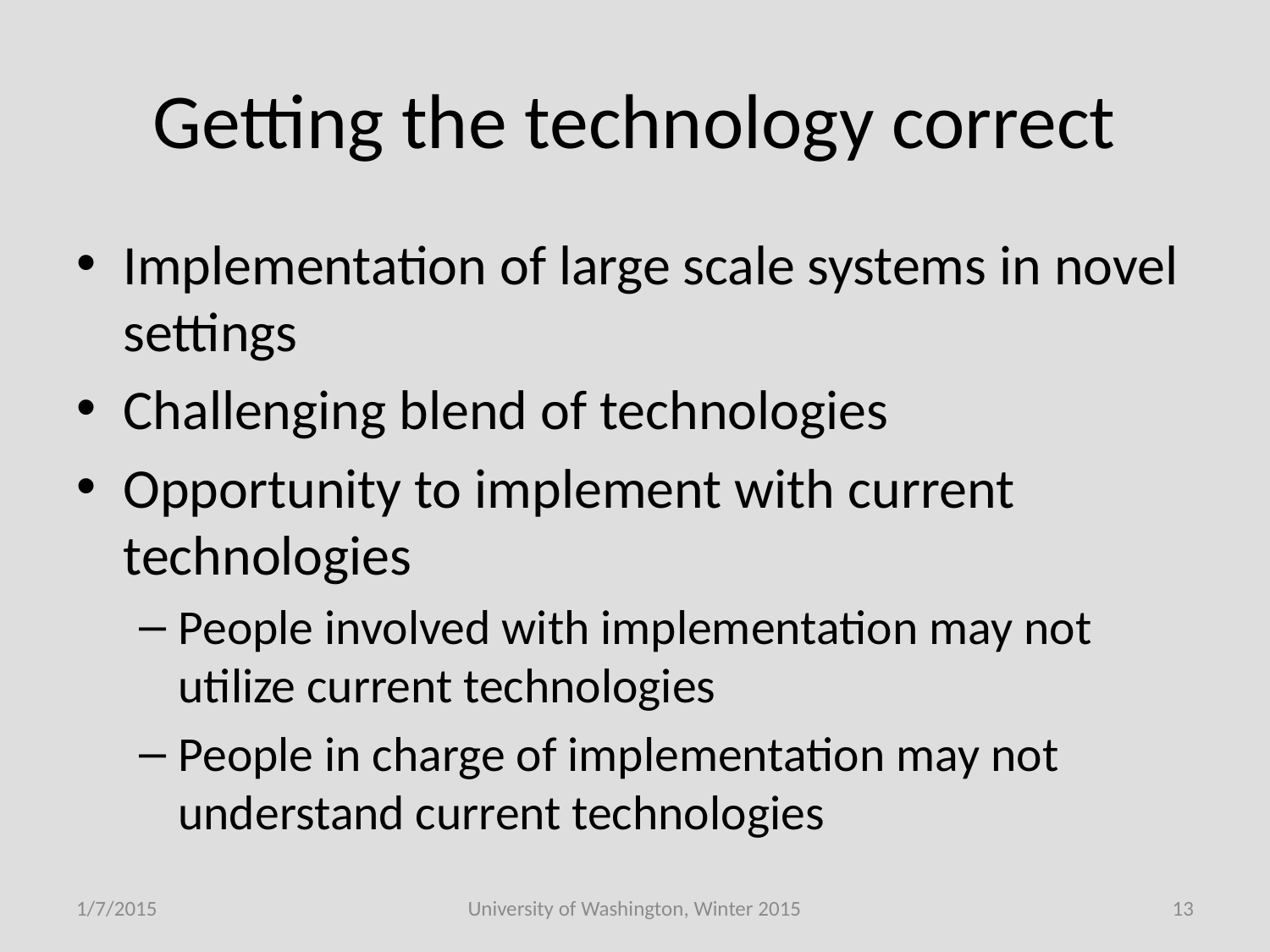

# Getting the technology correct
Implementation of large scale systems in novel settings
Challenging blend of technologies
Opportunity to implement with current technologies
People involved with implementation may not utilize current technologies
People in charge of implementation may not understand current technologies
1/7/2015
University of Washington, Winter 2015
13